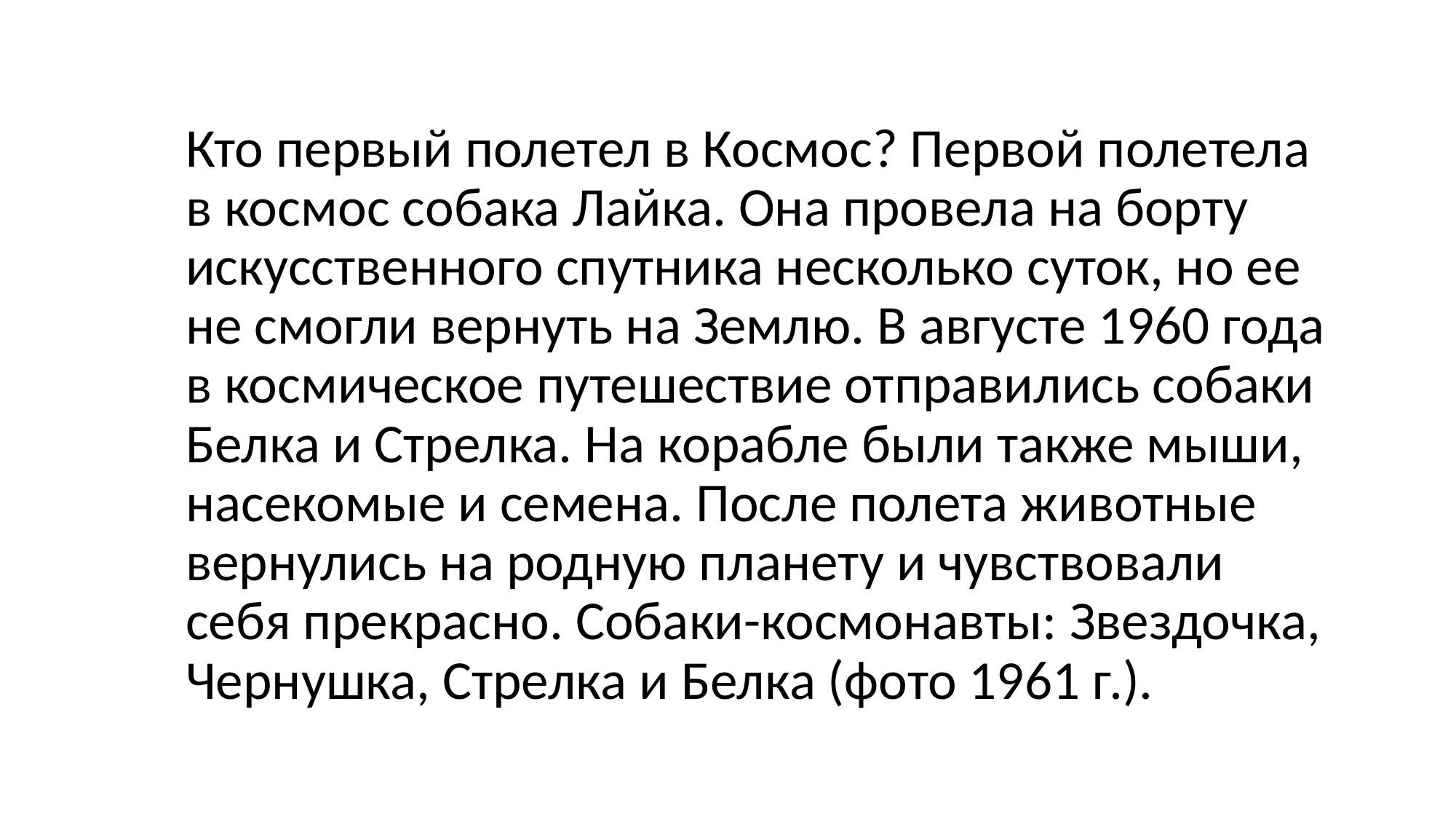

# Кто первый полетел в Космос? Первой полетела в космос собака Лайка. Она провела на борту искусственного спутника несколько суток, но ее не смогли вернуть на Землю. В августе 1960 года в космическое путешествие отправились собаки Белка и Стрелка. На корабле были также мыши, насекомые и семена. После полета животные вернулись на родную планету и чувствовали себя прекрасно. Собаки-космонавты: Звездочка, Чернушка, Стрелка и Белка (фото 1961 г.).